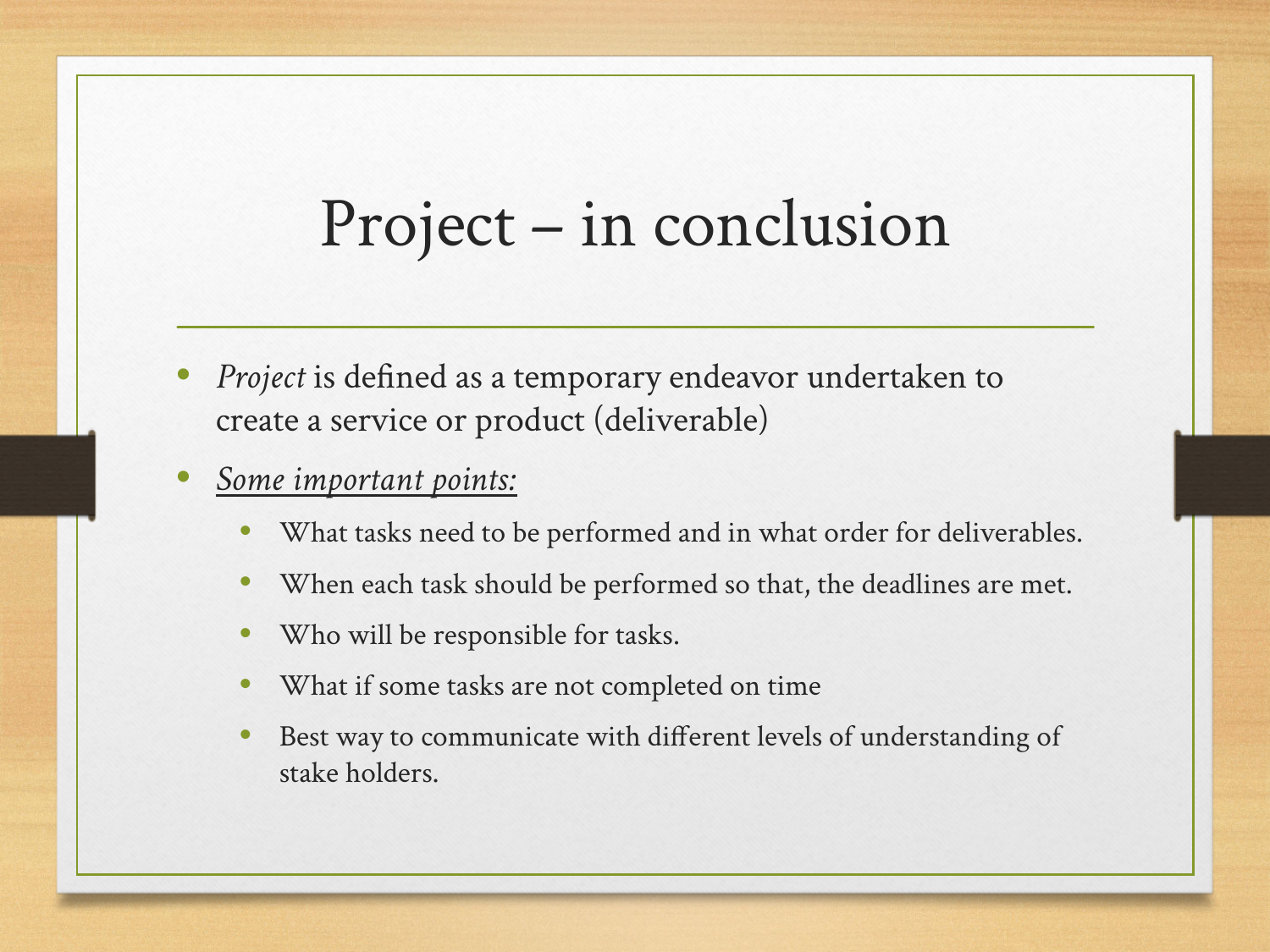

# Project – in conclusion
Project is defined as a temporary endeavor undertaken to create a service or product (deliverable)
Some important points:
What tasks need to be performed and in what order for deliverables.
When each task should be performed so that, the deadlines are met.
Who will be responsible for tasks.
What if some tasks are not completed on time
Best way to communicate with different levels of understanding of stake holders.